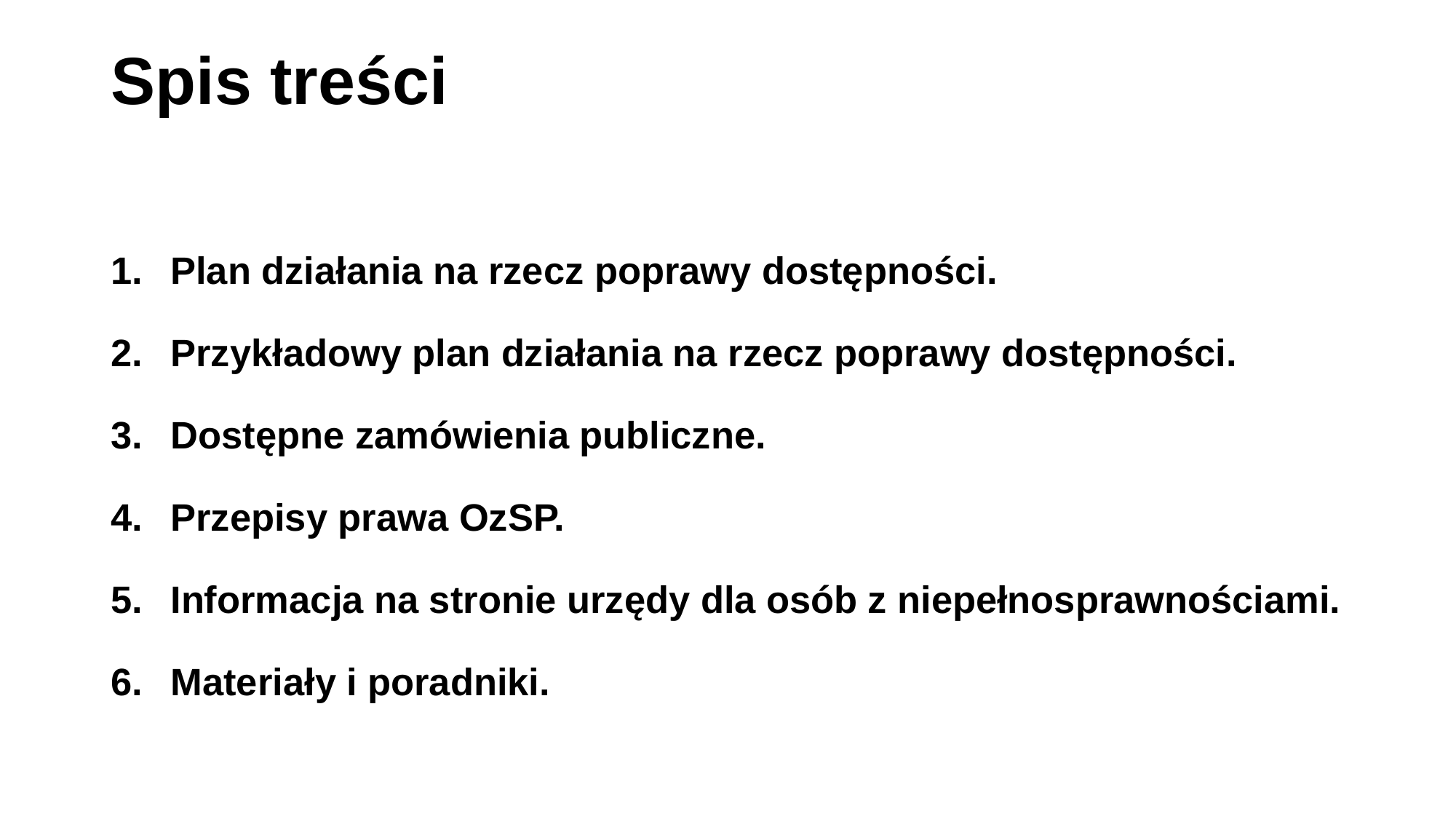

# Spis treści
Plan działania na rzecz poprawy dostępności.
Przykładowy plan działania na rzecz poprawy dostępności.
Dostępne zamówienia publiczne.
Przepisy prawa OzSP.
Informacja na stronie urzędy dla osób z niepełnosprawnościami.
Materiały i poradniki.